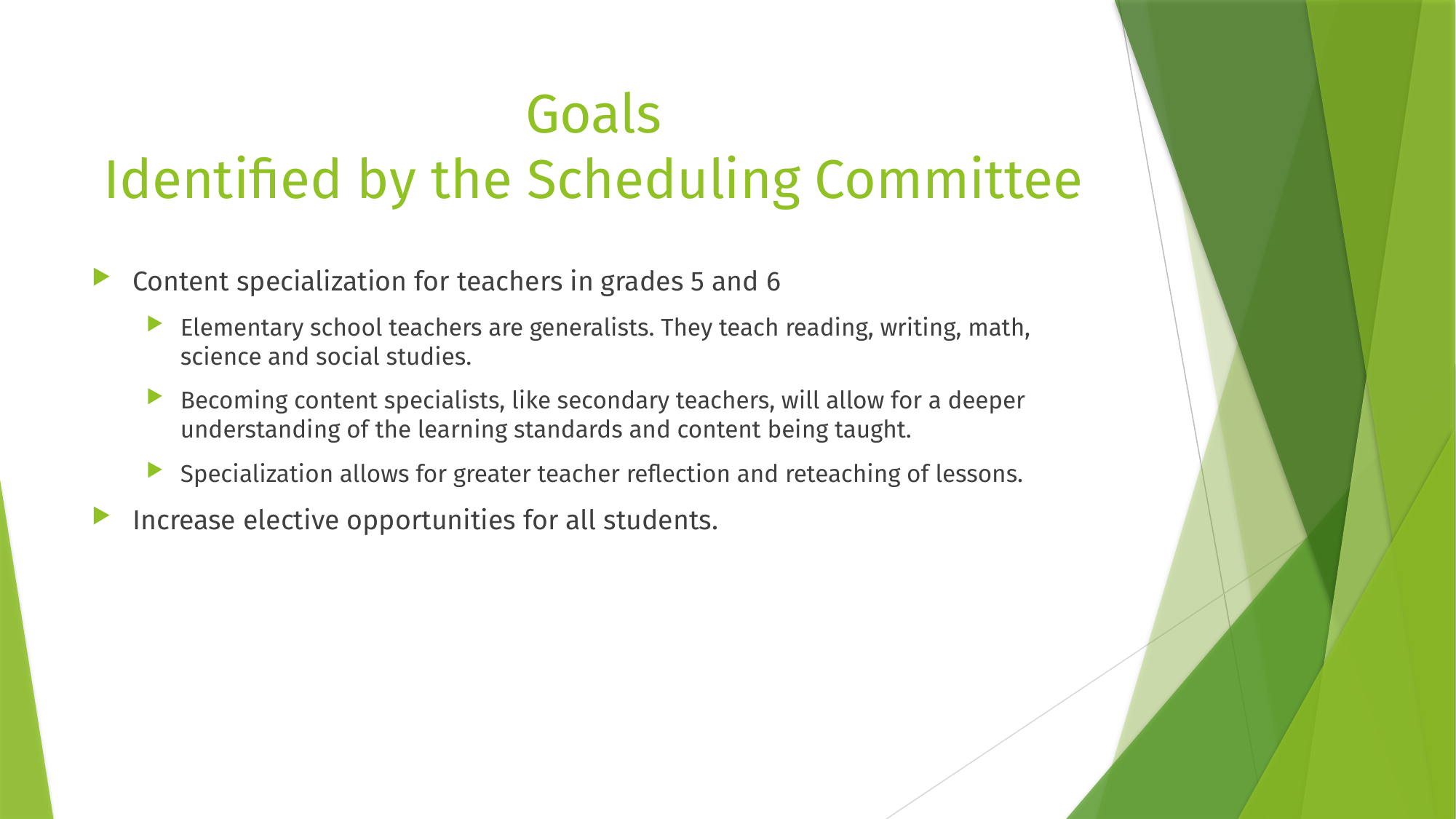

# Goals Identified by the Scheduling Committee
Content specialization for teachers in grades 5 and 6
Elementary school teachers are generalists. They teach reading, writing, math, science and social studies.
Becoming content specialists, like secondary teachers, will allow for a deeper understanding of the learning standards and content being taught.
Specialization allows for greater teacher reflection and reteaching of lessons.
Increase elective opportunities for all students.